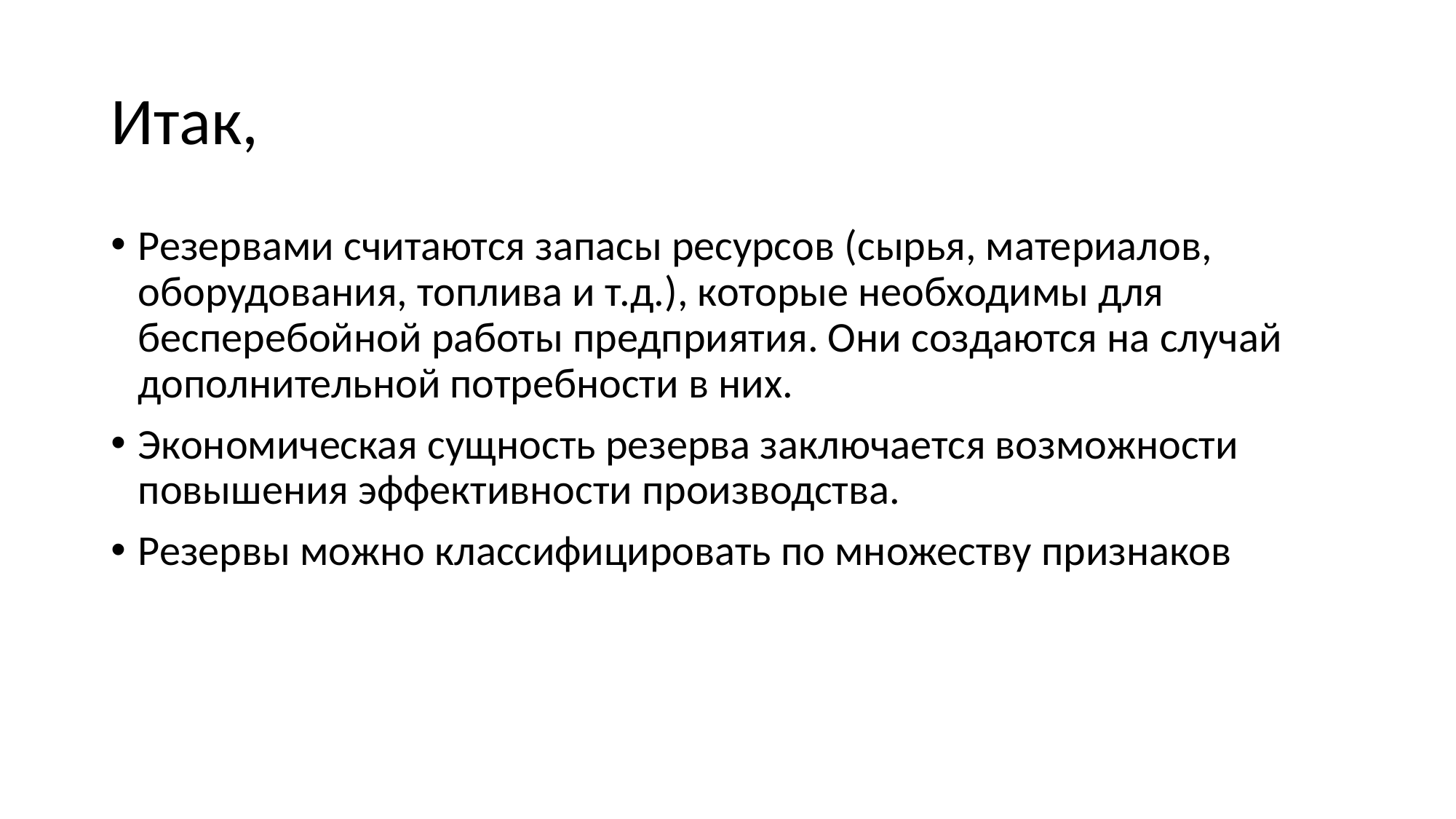

# Итак,
Резервами считаются запасы ресурсов (сырья, материалов, оборудования, топлива и т.д.), которые необходимы для бесперебойной работы предприятия. Они создаются на случай дополнительной потребности в них.
Экономическая сущность резерва заключается возможности повышения эффективности производства.
Резервы можно классифицировать по множеству признаков